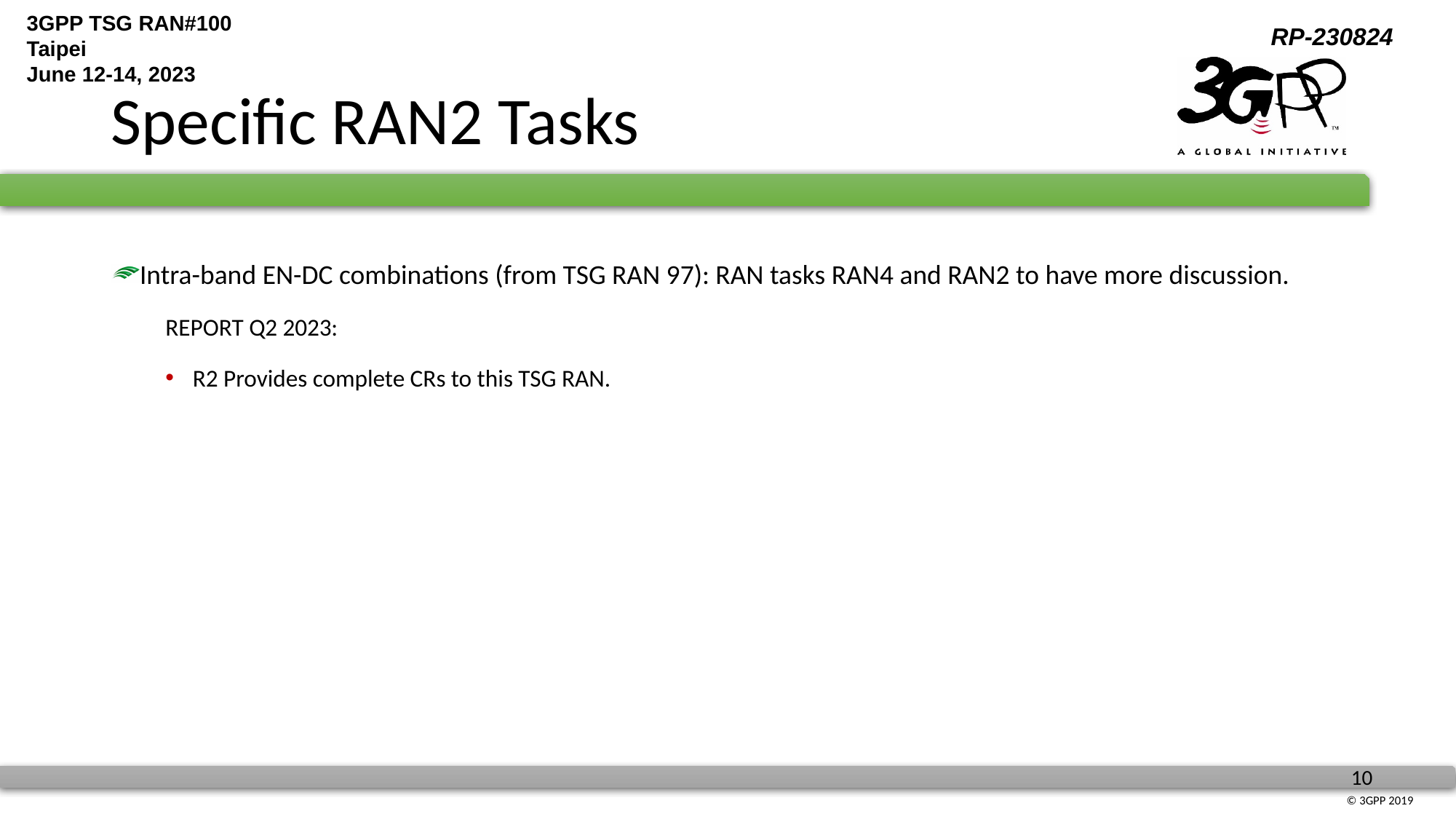

# Specific RAN2 Tasks
Intra-band EN-DC combinations (from TSG RAN 97): RAN tasks RAN4 and RAN2 to have more discussion.
REPORT Q2 2023:
R2 Provides complete CRs to this TSG RAN.